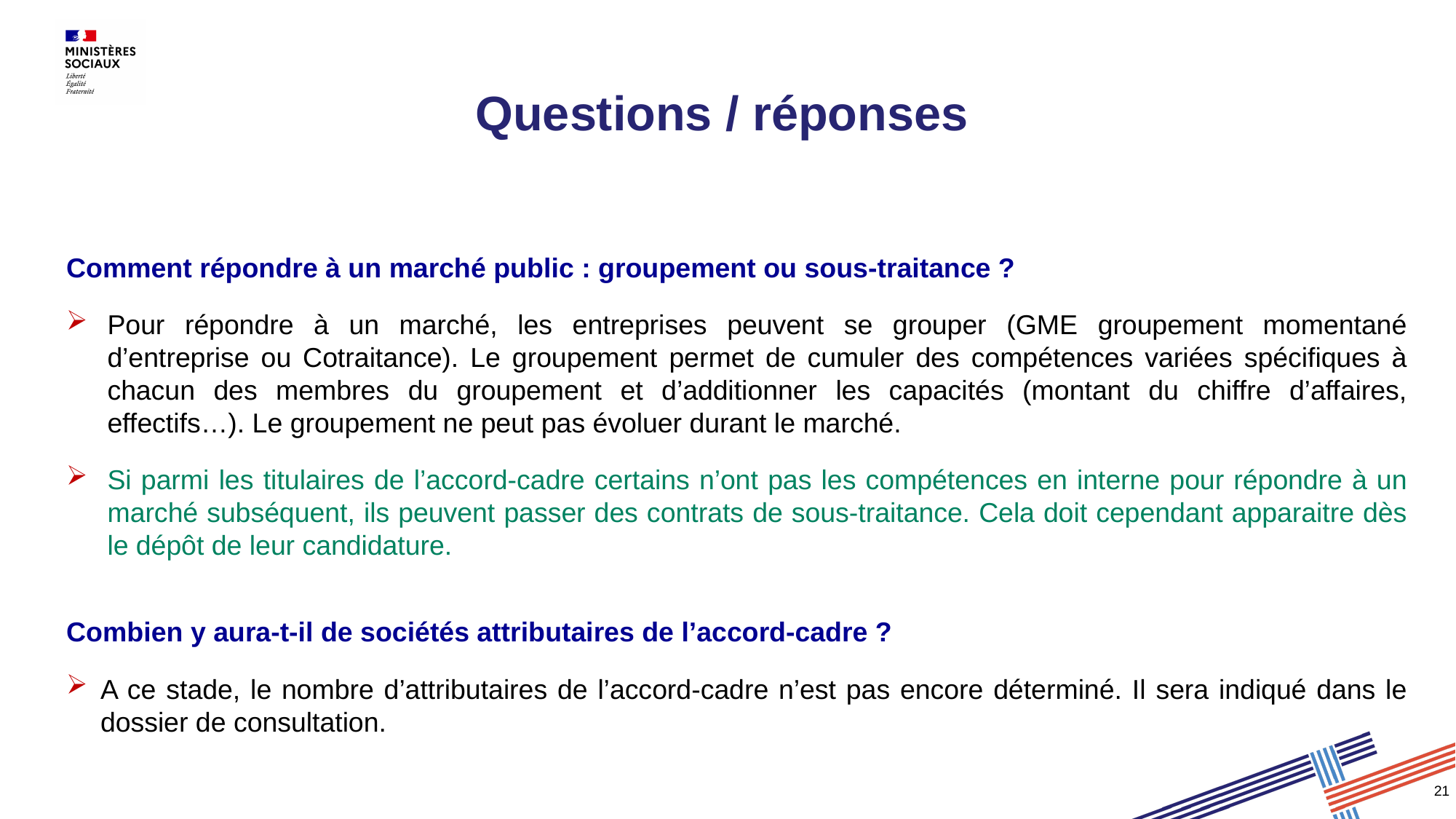

# Questions / réponses
Comment répondre à un marché public : groupement ou sous-traitance ?
Pour répondre à un marché, les entreprises peuvent se grouper (GME groupement momentané d’entreprise ou Cotraitance). Le groupement permet de cumuler des compétences variées spécifiques à chacun des membres du groupement et d’additionner les capacités (montant du chiffre d’affaires, effectifs…). Le groupement ne peut pas évoluer durant le marché.
Si parmi les titulaires de l’accord-cadre certains n’ont pas les compétences en interne pour répondre à un marché subséquent, ils peuvent passer des contrats de sous-traitance. Cela doit cependant apparaitre dès le dépôt de leur candidature.

Combien y aura-t-il de sociétés attributaires de l’accord-cadre ?
A ce stade, le nombre d’attributaires de l’accord-cadre n’est pas encore déterminé. Il sera indiqué dans le dossier de consultation.

21